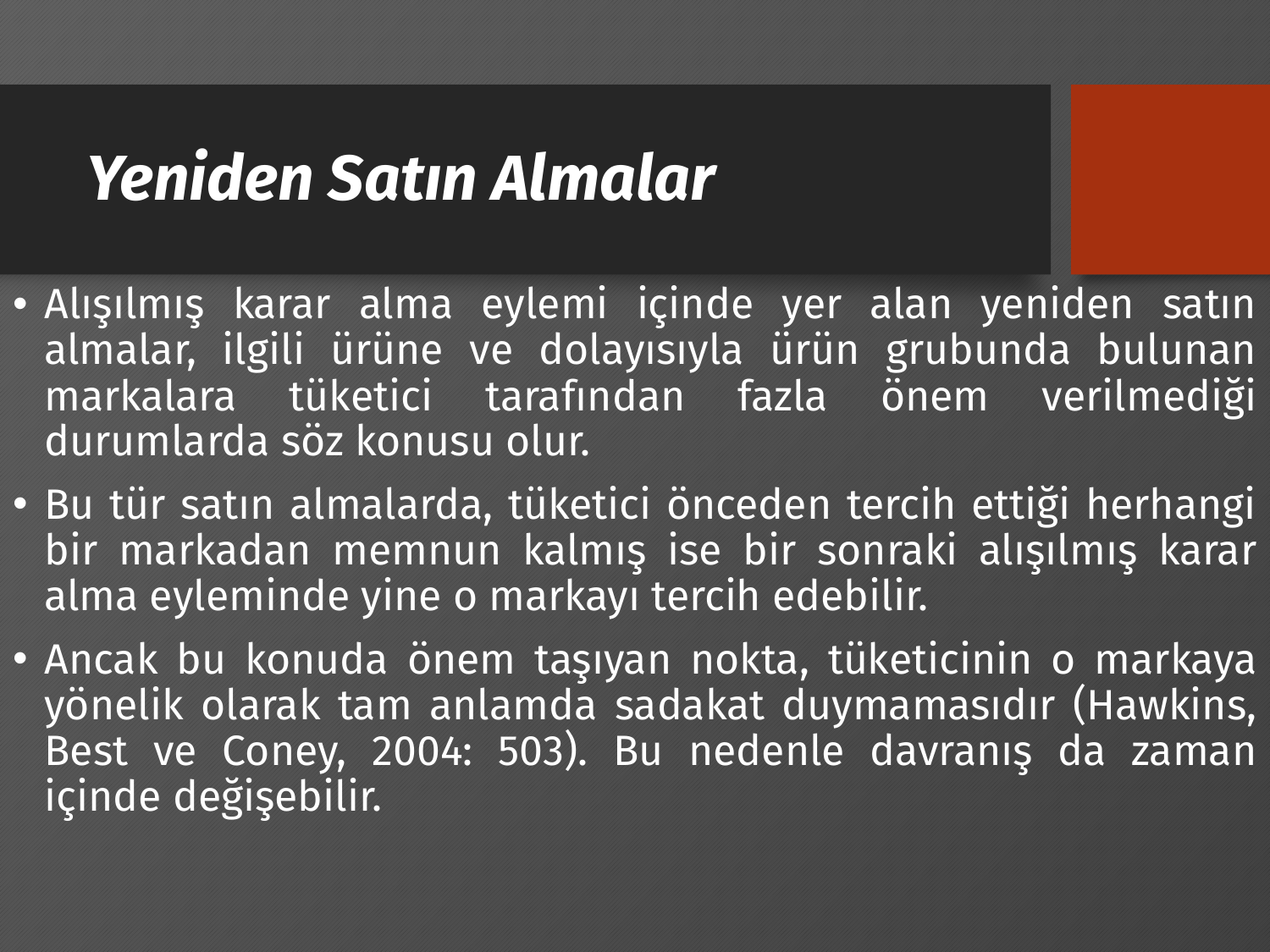

# Yeniden Satın Almalar
Alışılmış karar alma eylemi içinde yer alan yeniden satın almalar, ilgili ürüne ve dolayısıyla ürün grubunda bulunan markalara tüketici tarafından fazla önem verilmediği durumlarda söz konusu olur.
Bu tür satın almalarda, tüketici önceden tercih ettiği herhangi bir markadan memnun kalmış ise bir sonraki alışılmış karar alma eyleminde yine o markayı tercih edebilir.
Ancak bu konuda önem taşıyan nokta, tüketicinin o markaya yönelik olarak tam anlamda sadakat duymamasıdır (Hawkins, Best ve Coney, 2004: 503). Bu nedenle davranış da zaman içinde değişebilir.